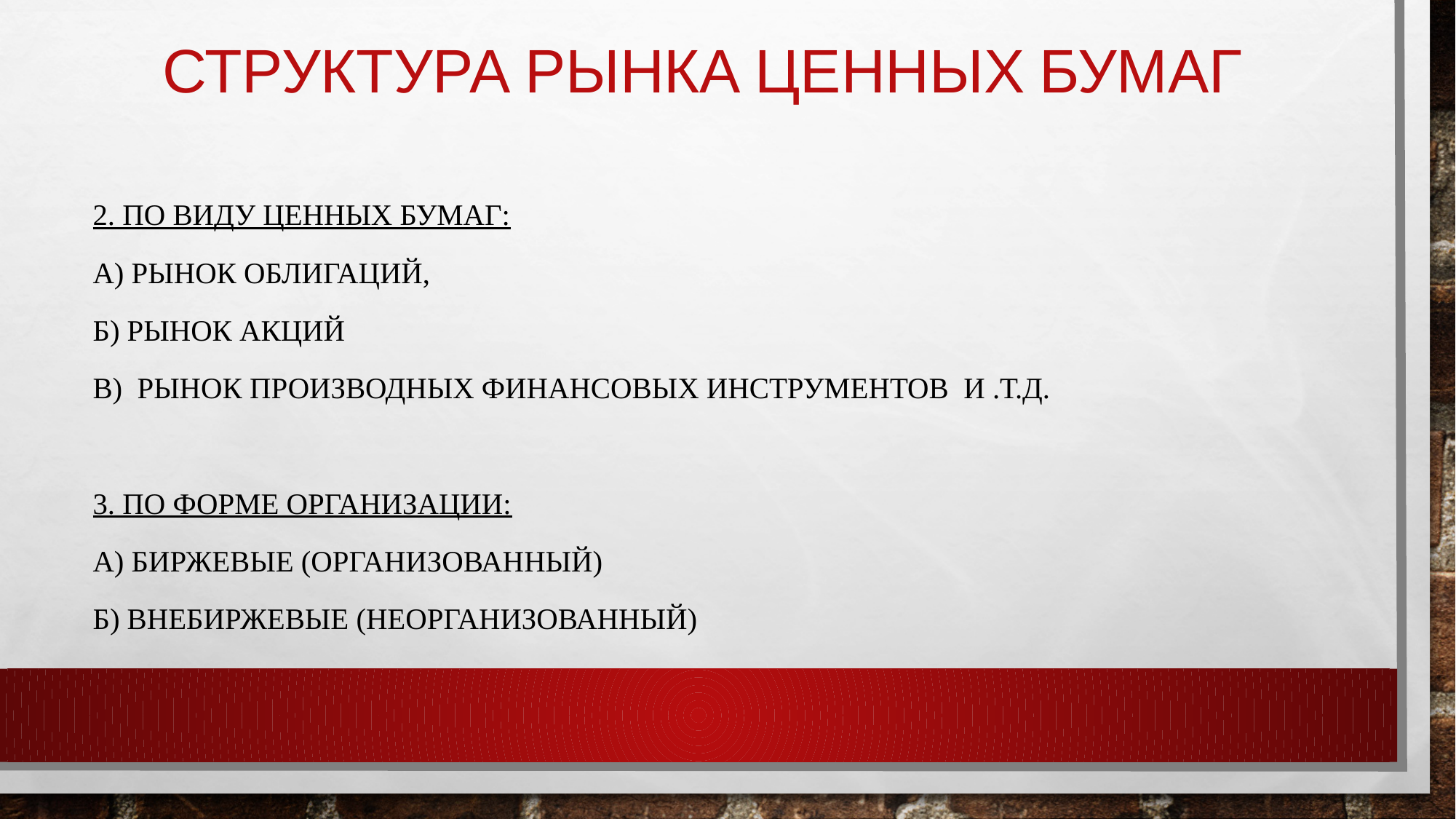

# Структура рынка ценных бумаг

2. По виду ценных бумаг:
А) рынок облигаций,
Б) рынок акций
В)  рынок производных финансовых инструментов  и .т.д.

3. По форме организации:
А) биржевые (организованный)
Б) внебиржевые (неорганизованный)